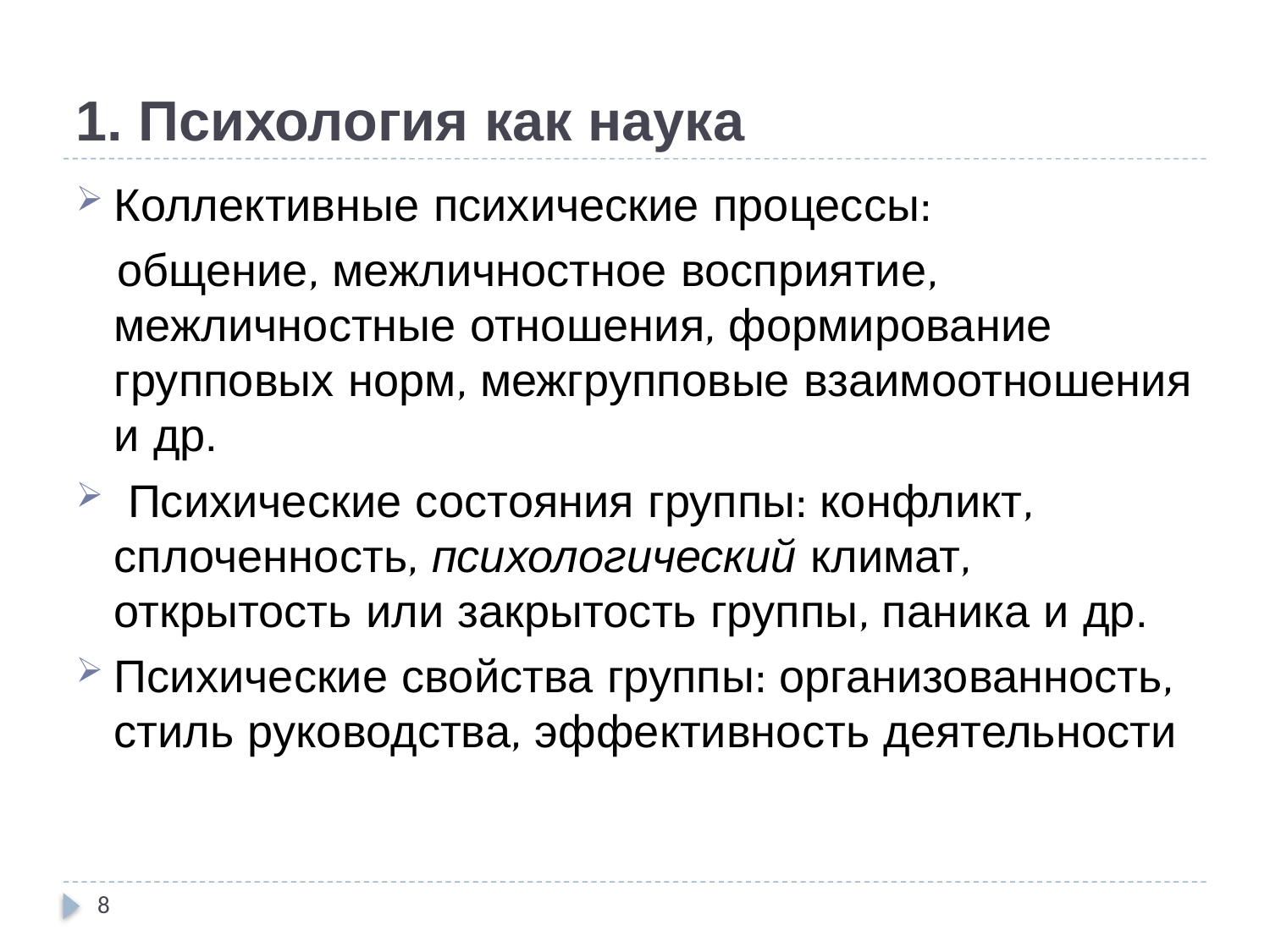

# 1. Психология как наука
Коллективные психические процессы:
   общение, межличностное восприятие, межличностные отношения, формирование групповых норм, межгрупповые взаимоотношения и др.
 Психические состояния группы: конфликт, сплоченность, психологический климат, открытость или закрытость группы, паника и др.
Психические свойства группы: организованность, стиль руководства, эффективность деятельности

8